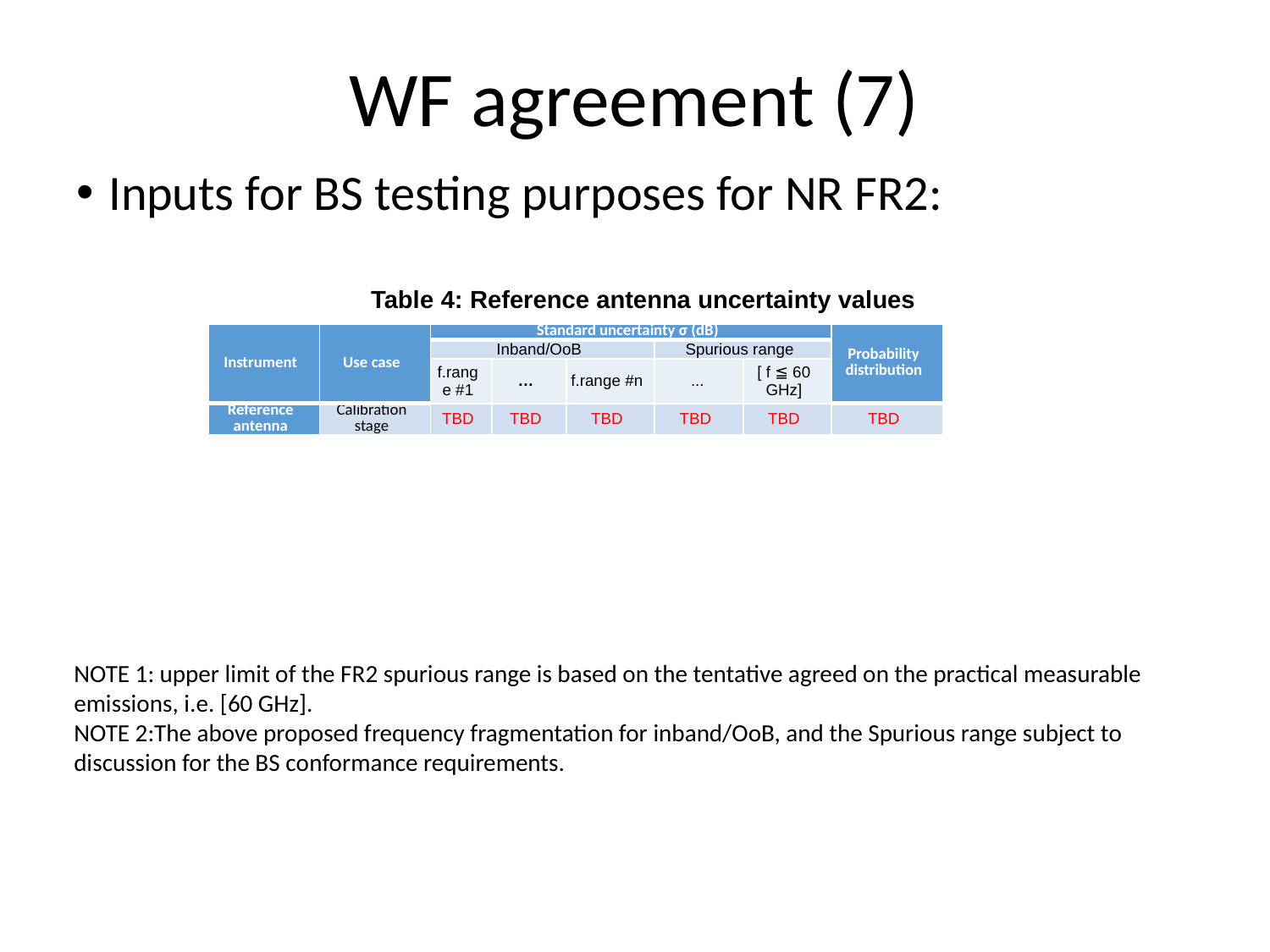

# WF agreement (7)
Inputs for BS testing purposes for NR FR2:

Table 4: Reference antenna uncertainty values
| Instrument | Use case | Standard uncertainty σ (dB) |  |  |  |  | Probability distribution |
| --- | --- | --- | --- | --- | --- | --- | --- |
|  |  | Inband/OoB |  |  | Spurious range |  |  |
|  |  | f.range #1 | … | f.range #n | ... | [ f ≦ 60 GHz] |  |
| Reference antenna | Calibration stage | TBD | TBD | TBD | TBD | TBD | TBD |
NOTE 1: upper limit of the FR2 spurious range is based on the tentative agreed on the practical measurable emissions, i.e. [60 GHz].
NOTE 2:The above proposed frequency fragmentation for inband/OoB, and the Spurious range subject to discussion for the BS conformance requirements.